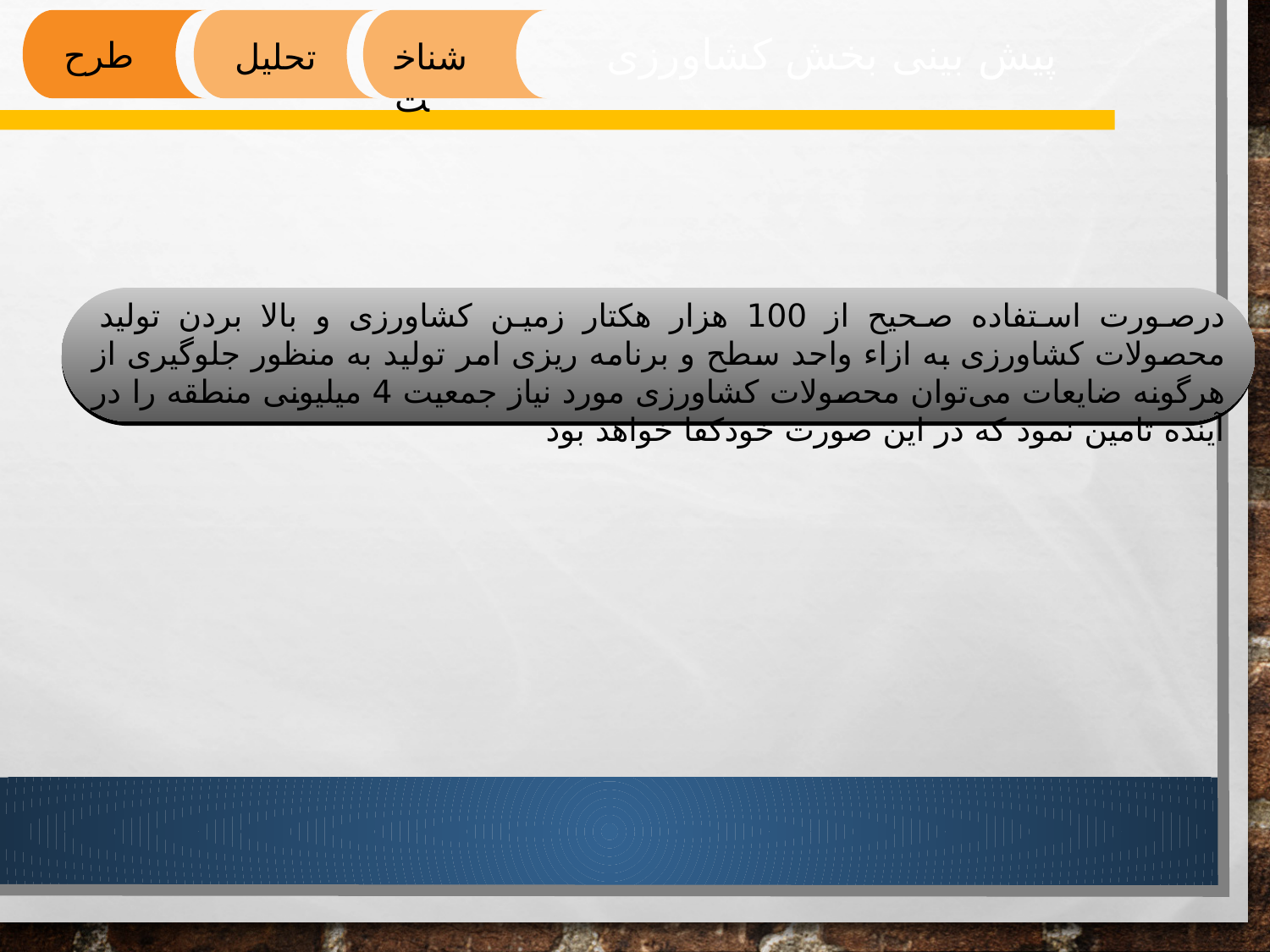

پیش بینی بخش کشاورزی
طرح
تحلیل
شناخت

درصورت استفاده صحیح از 100 هزار هکتار زمین کشاورزی و بالا بردن تولید محصولات کشاورزی به ازاء واحد سطح و برنامه ریزی امر تولید به منظور جلوگیری از هرگونه ضایعات می‌توان محصولات کشاورزی مورد نیاز جمعیت 4 میلیونی منطقه را در آینده تامین نمود که در این صورت خودکفا خواهد بود